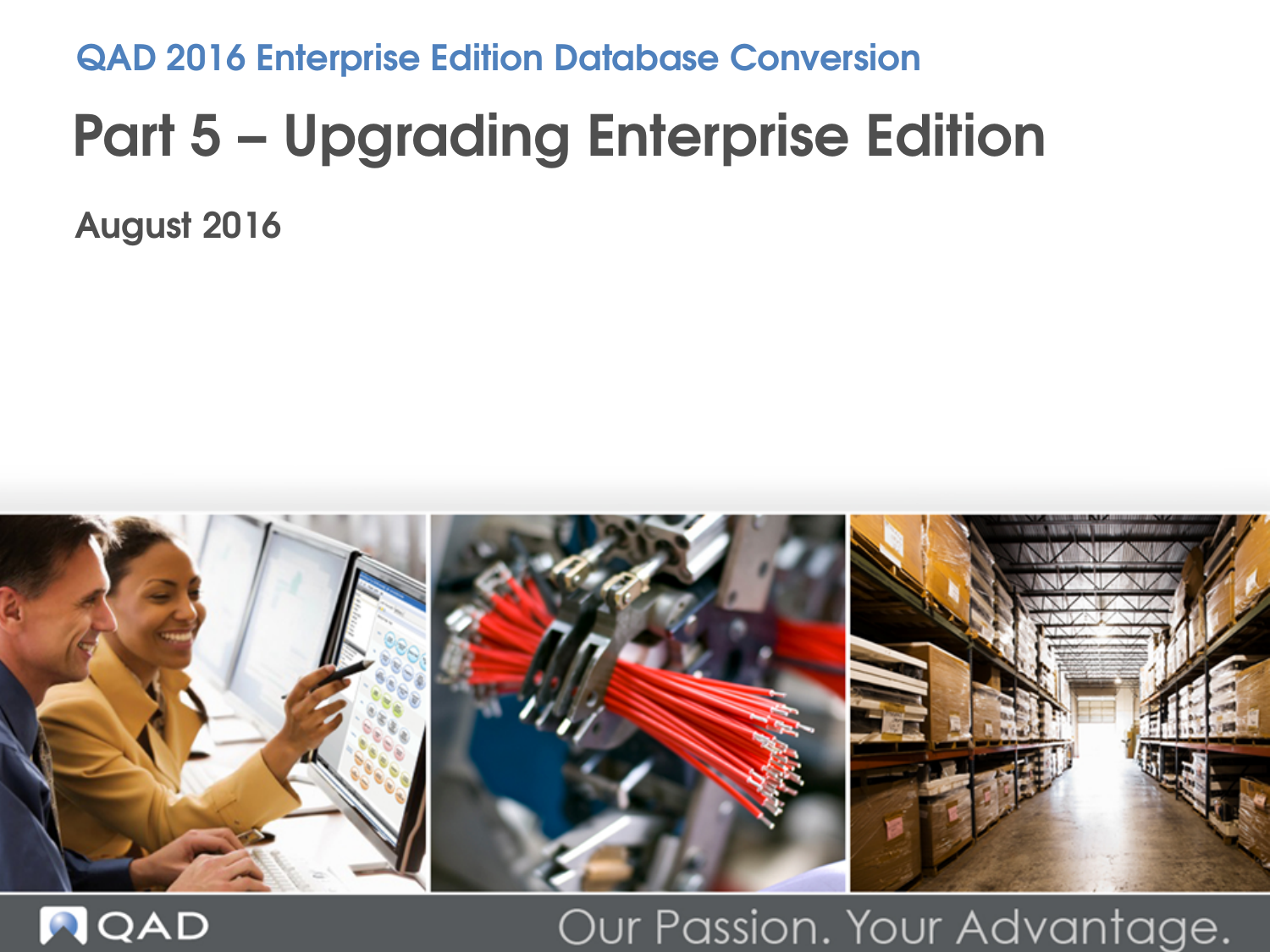

QAD 2016 Enterprise Edition Database Conversion
# Part 5 – Upgrading Enterprise Edition
August 2016